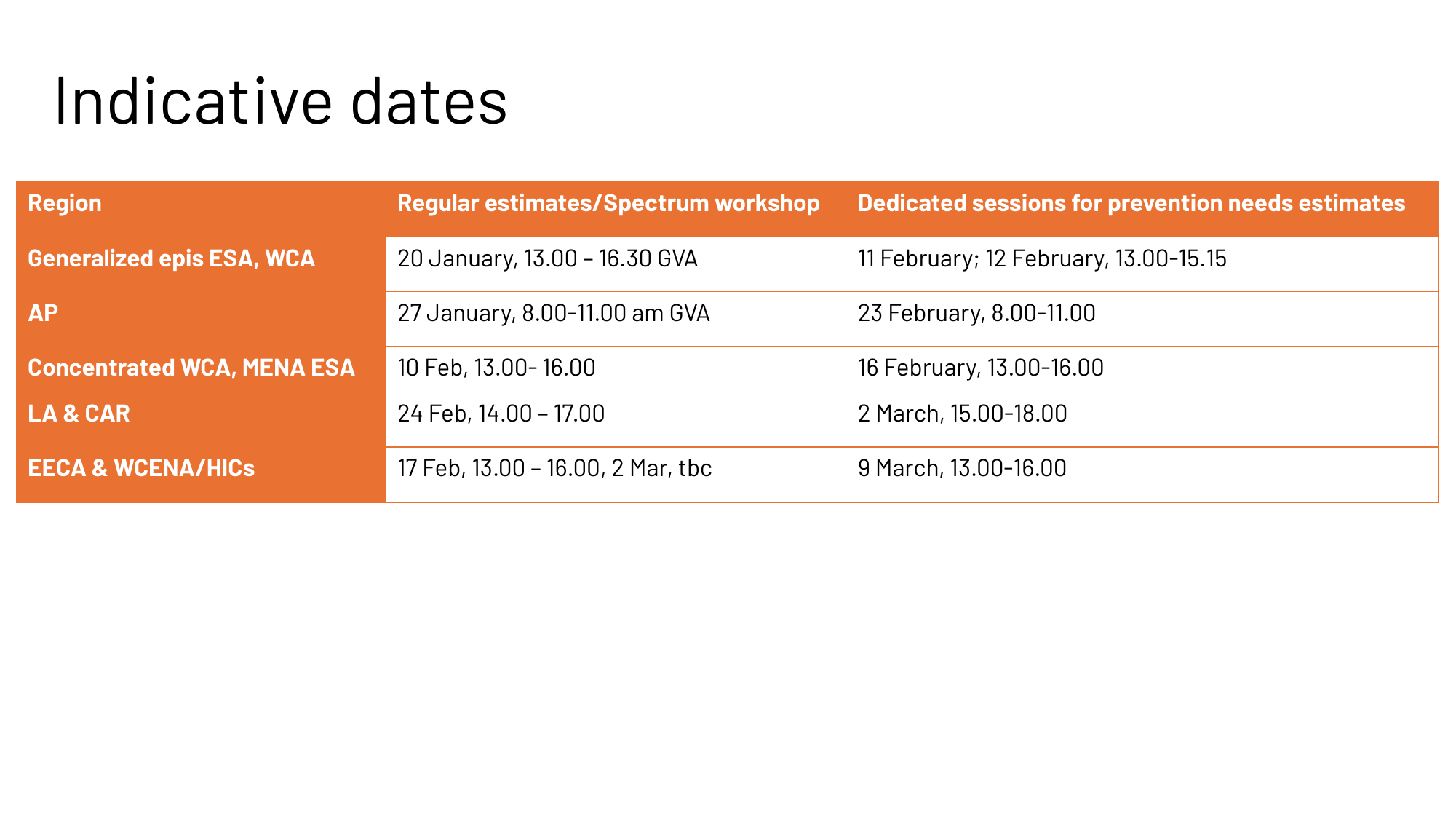

# Indicative dates
| Region | Regular estimates/Spectrum workshop | Dedicated sessions for prevention needs estimates |
| --- | --- | --- |
| Generalized epis ESA, WCA | 20 January, 13.00 – 16.30 GVA | 11 February; 12 February, 13.00-15.15 |
| AP | 27 January, 8.00-11.00 am GVA | 23 February, 8.00-11.00 |
| Concentrated WCA, MENA ESA | 10 Feb, 13.00- 16.00 | 16 February, 13.00-16.00 |
| LA & CAR | 24 Feb, 14.00 – 17.00 | 2 March, 15.00-18.00 |
| EECA & WCENA/HICs | 17 Feb, 13.00 – 16.00, 2 Mar, tbc | 9 March, 13.00-16.00 |